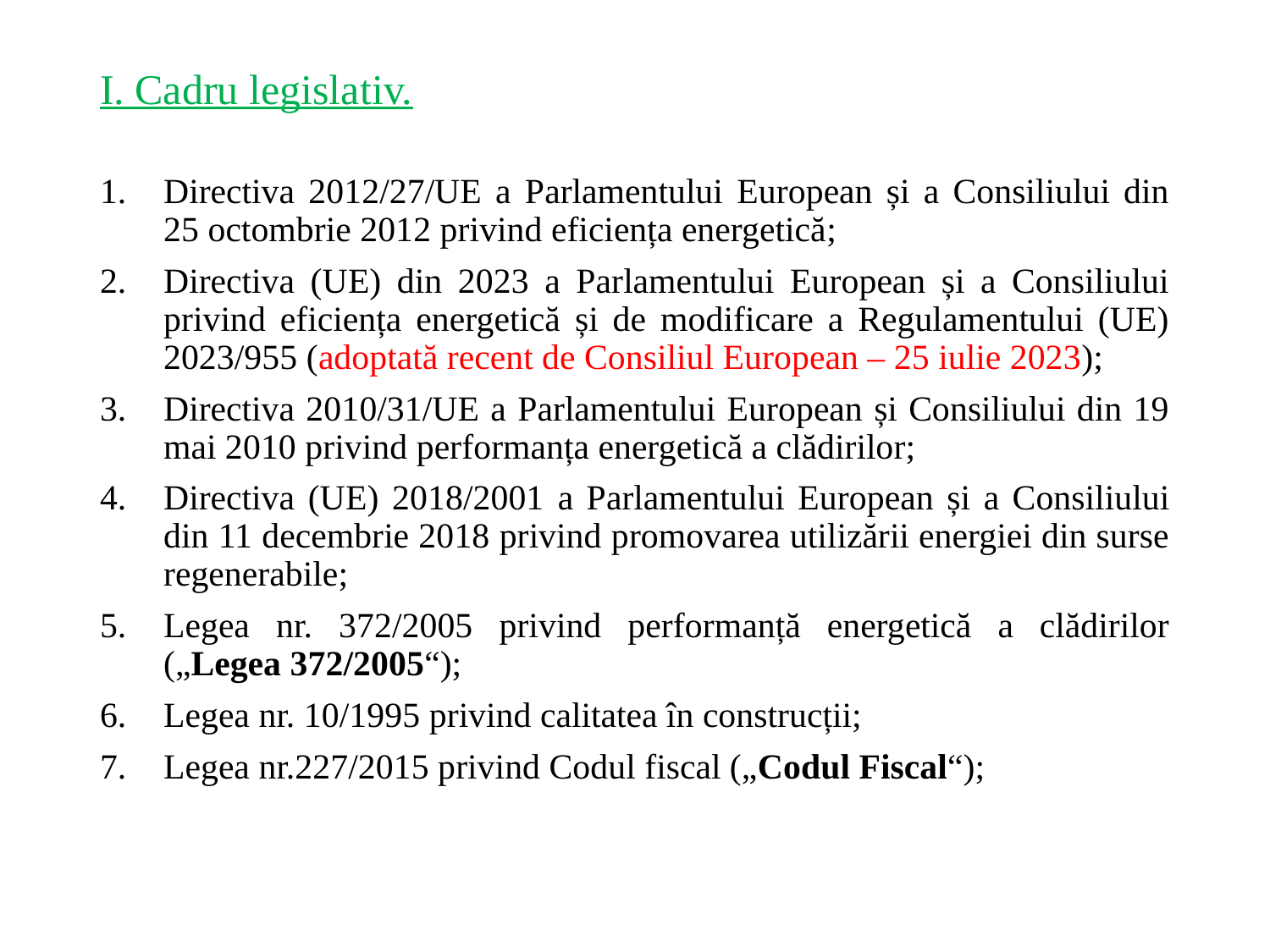

# I. Cadru legislativ.
Directiva 2012/27/UE a Parlamentului European și a Consiliului din 25 octombrie 2012 privind eficiența energetică;
Directiva (UE) din 2023 a Parlamentului European și a Consiliului privind eficiența energetică și de modificare a Regulamentului (UE) 2023/955 (adoptată recent de Consiliul European – 25 iulie 2023);
Directiva 2010/31/UE a Parlamentului European și Consiliului din 19 mai 2010 privind performanța energetică a clădirilor;
Directiva (UE) 2018/2001 a Parlamentului European și a Consiliului din 11 decembrie 2018 privind promovarea utilizării energiei din surse regenerabile;
Legea nr. 372/2005 privind performanță energetică a clădirilor („Legea 372/2005“);
Legea nr. 10/1995 privind calitatea în construcții;
Legea nr.227/2015 privind Codul fiscal („Codul Fiscal“);